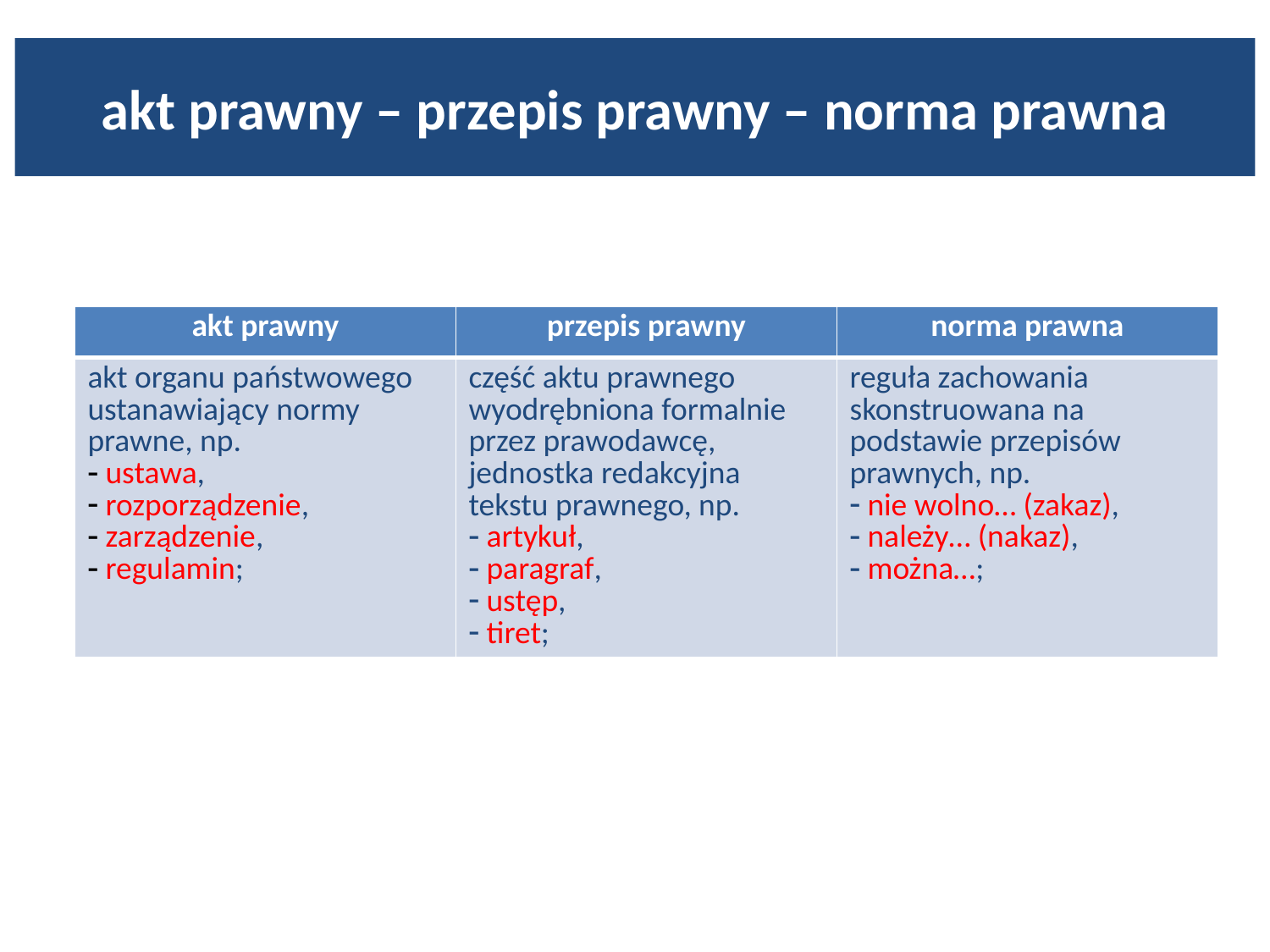

# akt prawny – przepis prawny – norma prawna
| akt prawny | przepis prawny | norma prawna |
| --- | --- | --- |
| akt organu państwowego ustanawiający normy prawne, np. ustawa, rozporządzenie, zarządzenie, regulamin; | część aktu prawnego wyodrębniona formalnie przez prawodawcę, jednostka redakcyjna tekstu prawnego, np. artykuł, paragraf, ustęp, tiret; | reguła zachowania skonstruowana na podstawie przepisów prawnych, np. nie wolno… (zakaz), należy… (nakaz), można…; |